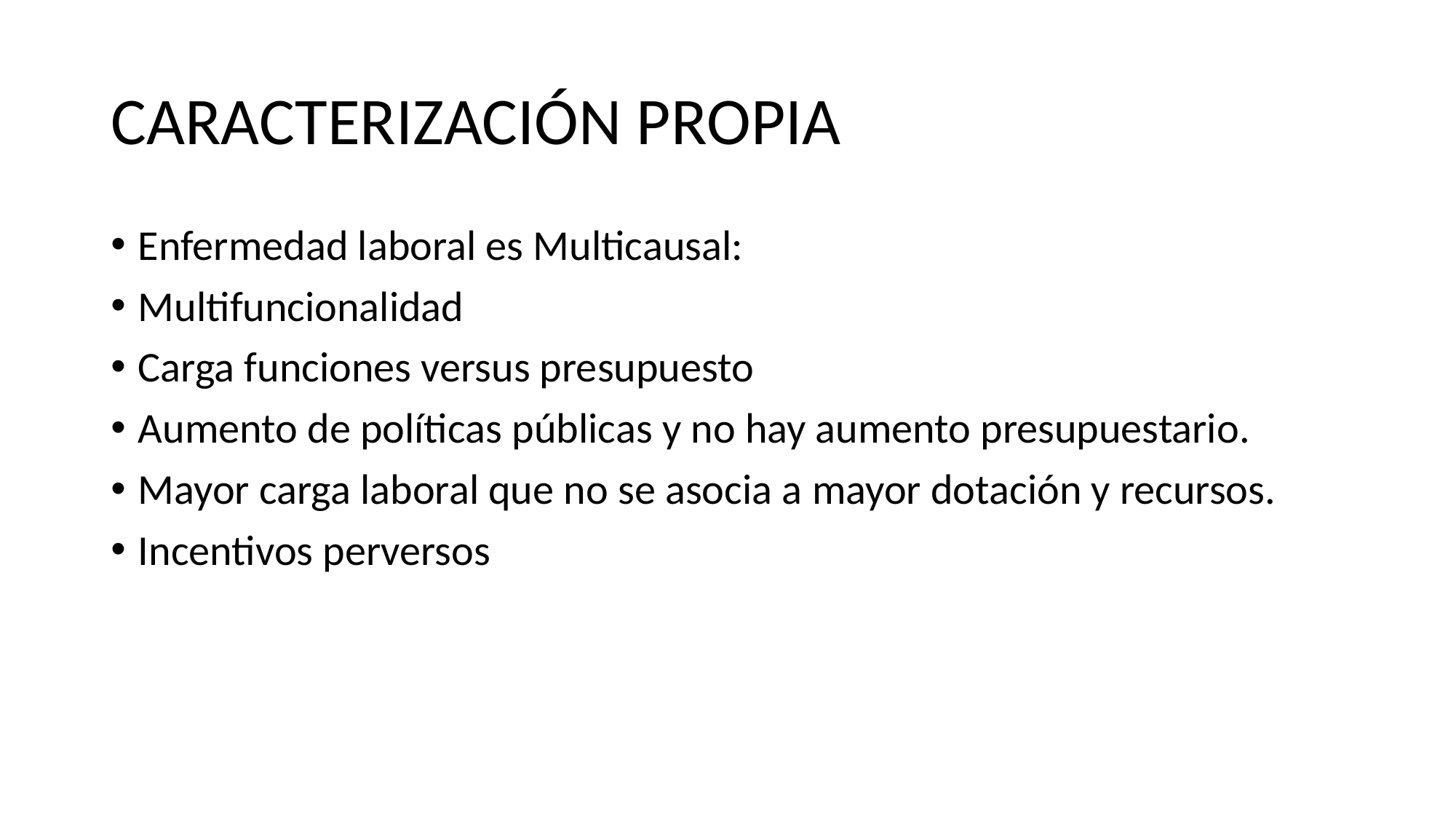

# CARACTERIZACIÓN PROPIA
Enfermedad laboral es Multicausal:
Multifuncionalidad
Carga funciones versus presupuesto
Aumento de políticas públicas y no hay aumento presupuestario.
Mayor carga laboral que no se asocia a mayor dotación y recursos.
Incentivos perversos